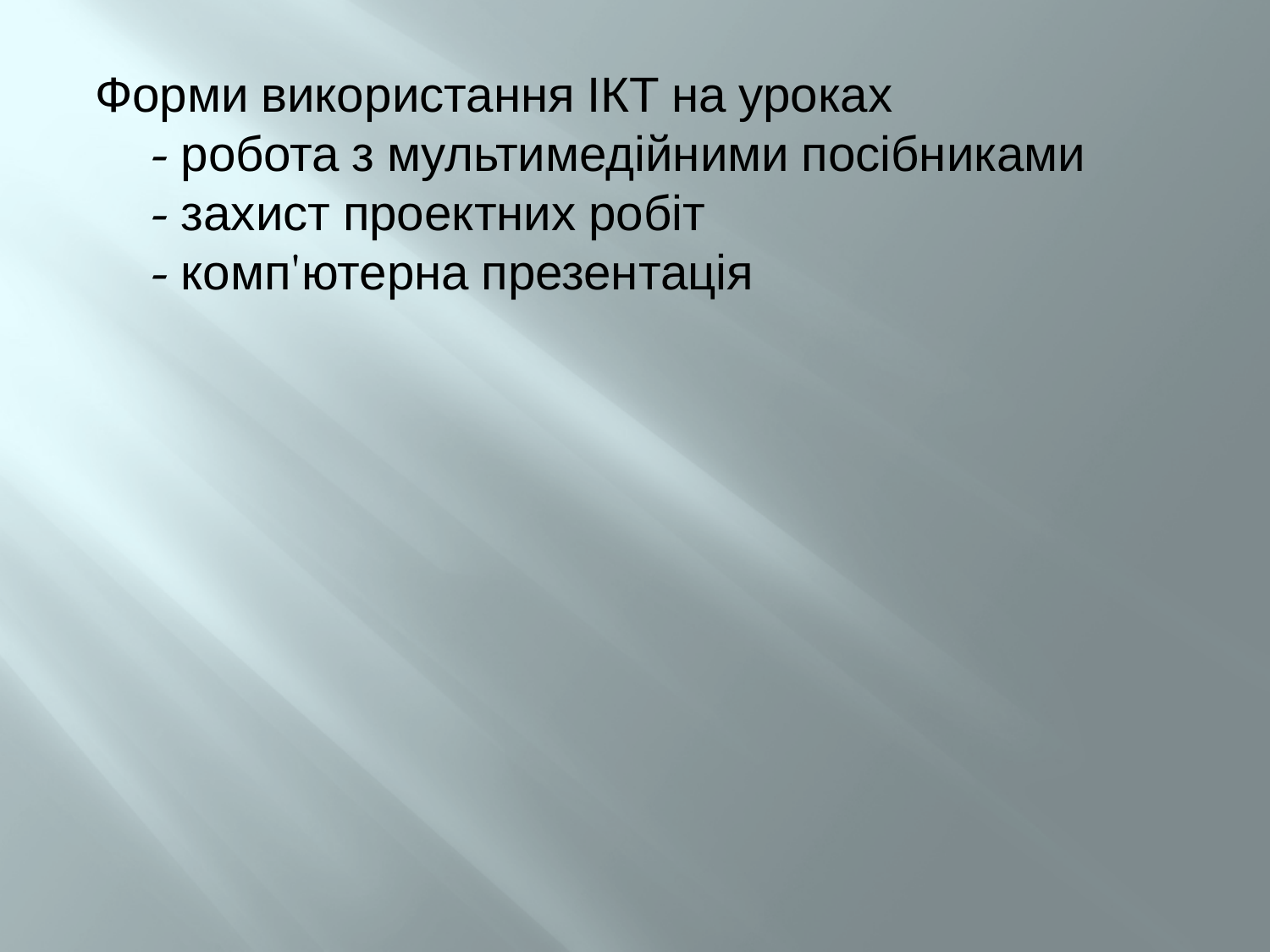

#
Форми використання ІКТ на уроках
- робота з мультимедійними посібниками
- захист проектних робіт
- комп'ютерна презентація